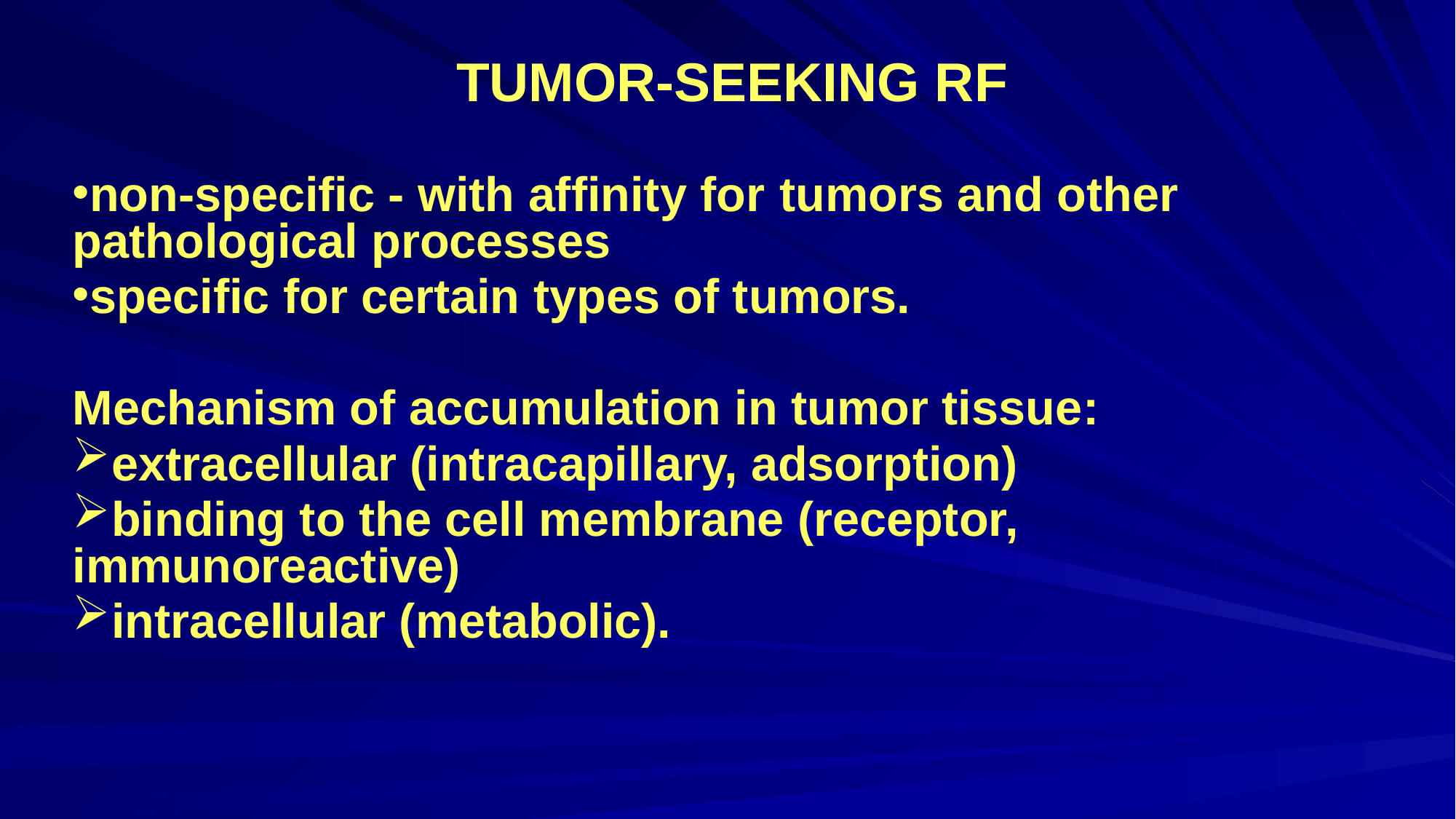

TUMOR-SEEKING RF

non-specific - with affinity for tumors and other pathological processes
specific for certain types of tumors.

Mechanism of accumulation in tumor tissue:
extracellular (intracapillary, adsorption)
binding to the cell membrane (receptor, immunoreactive)
intracellular (metabolic).